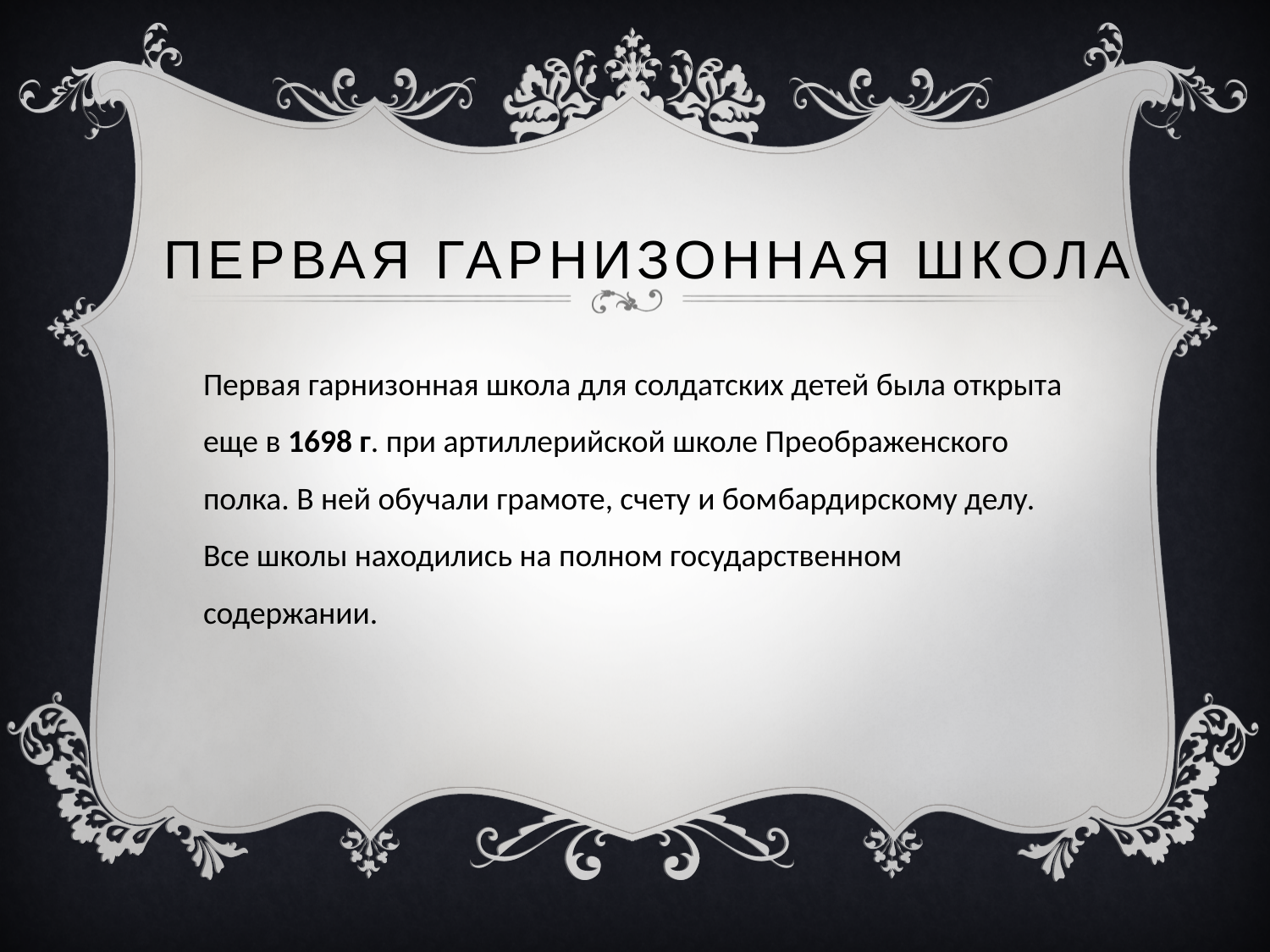

# Первая гарнизонная школа
Первая гарнизонная школа для солдатских детей была открыта еще в 1698 г. при артиллерийской школе Преображенского полка. В ней обучали грамоте, счету и бом­бардирскому делу.
Все школы находились на полном государственном содержании.